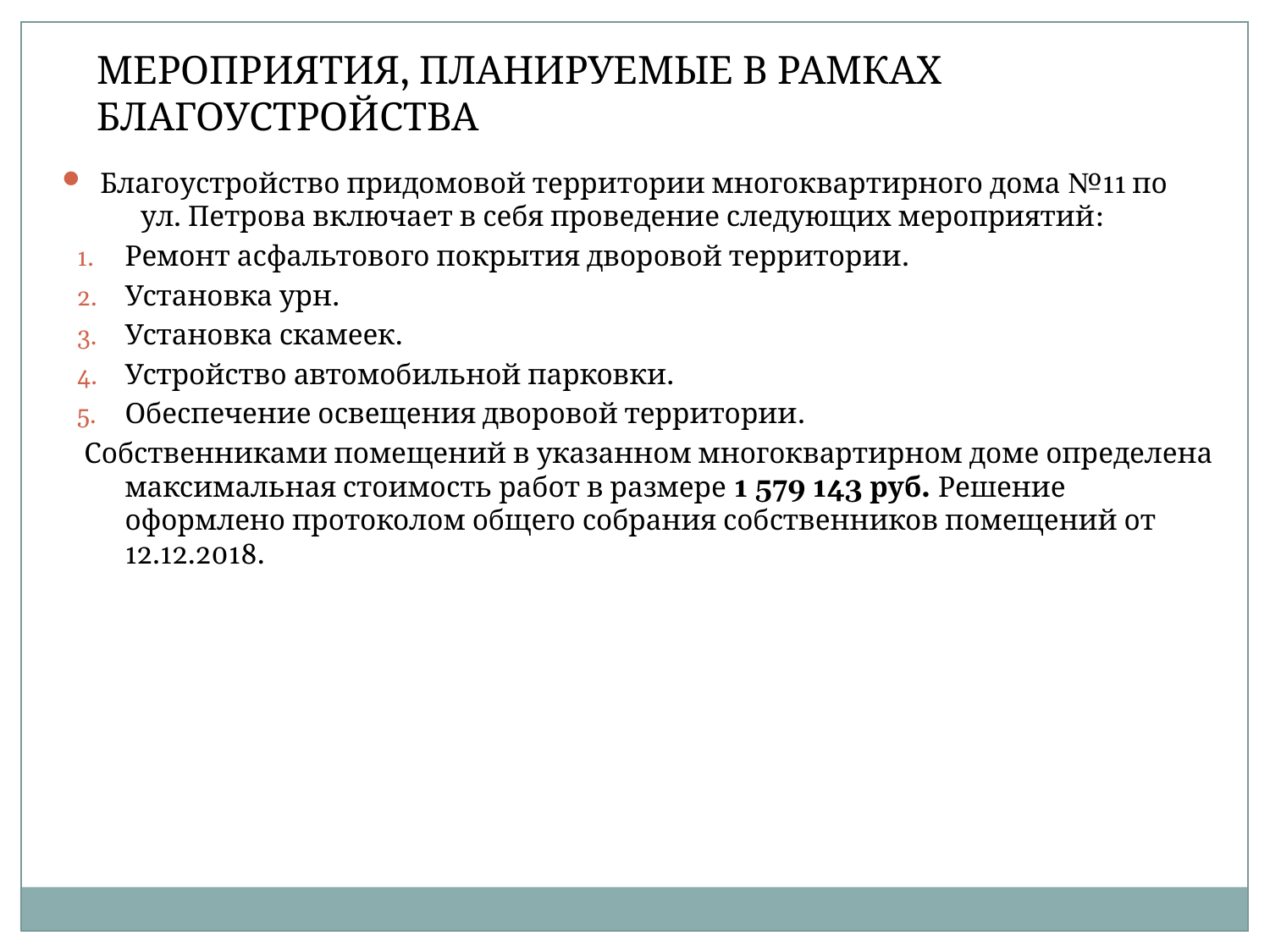

МЕРОПРИЯТИЯ, ПЛАНИРУЕМЫЕ В РАМКАХ БЛАГОУСТРОЙСТВА
Благоустройство придомовой территории многоквартирного дома №11 по              ул. Петрова включает в себя проведение следующих мероприятий:
Ремонт асфальтового покрытия дворовой территории.
Установка урн.
Установка скамеек.
Устройство автомобильной парковки.
Обеспечение освещения дворовой территории.
 Собственниками помещений в указанном многоквартирном доме определена максимальная стоимость работ в размере 1 579 143 руб. Решение оформлено протоколом общего собрания собственников помещений от 12.12.2018.